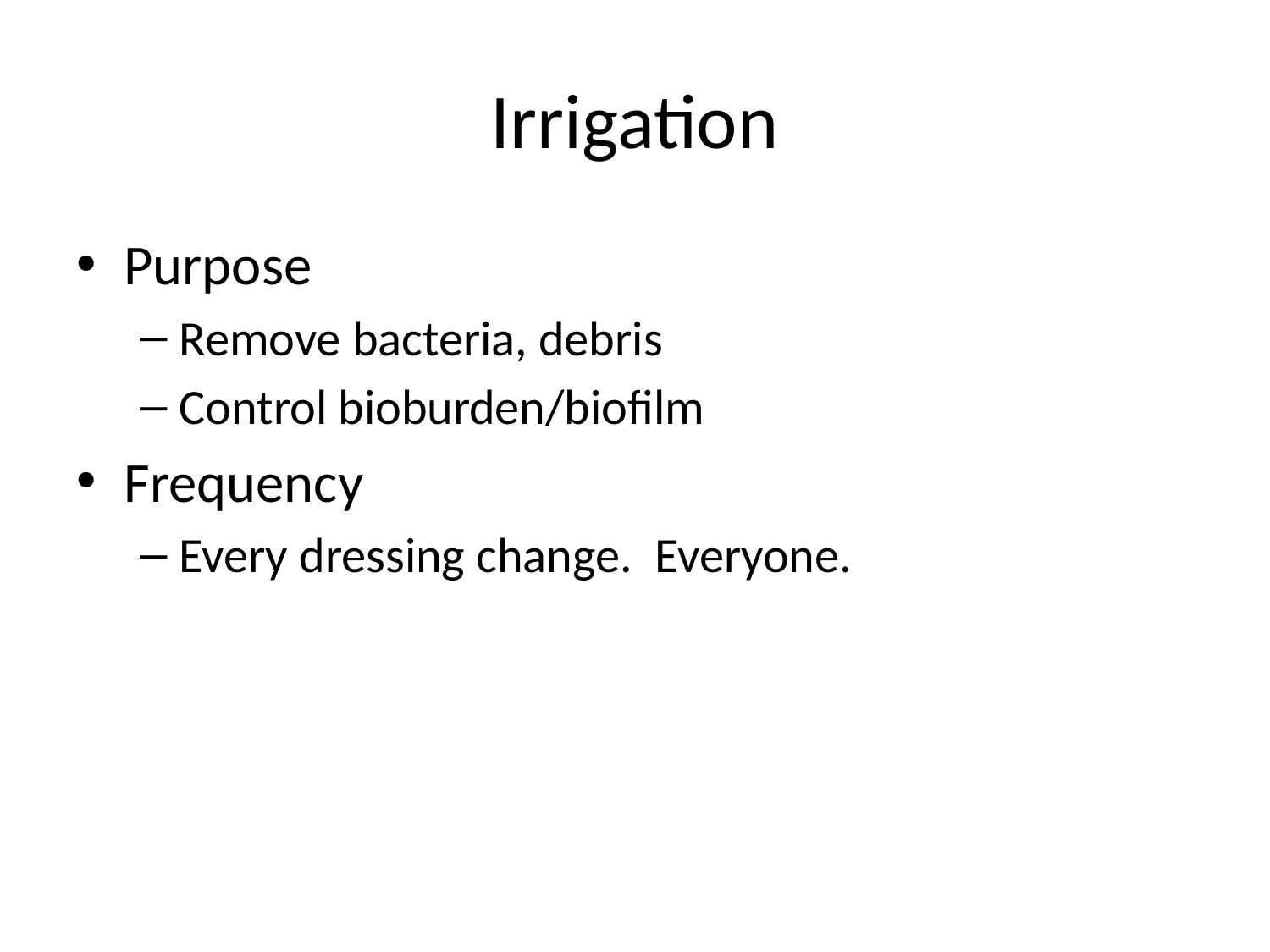

# Irrigation
Purpose
Remove bacteria, debris
Control bioburden/biofilm
Frequency
Every dressing change.  Everyone.